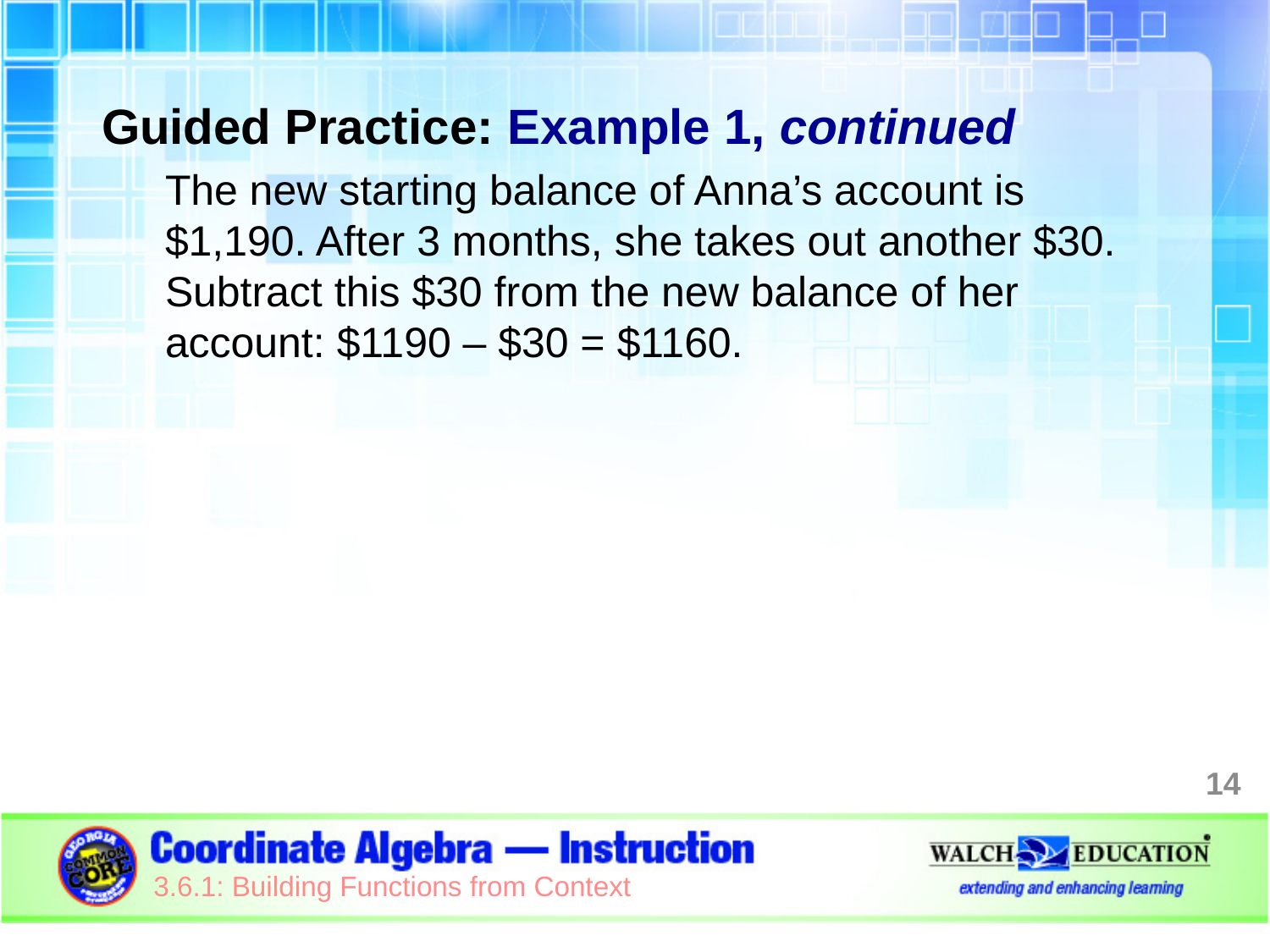

Guided Practice: Example 1, continued
The new starting balance of Anna’s account is $1,190. After 3 months, she takes out another $30. Subtract this $30 from the new balance of her account: $1190 – $30 = $1160.

14
3.6.1: Building Functions from Context